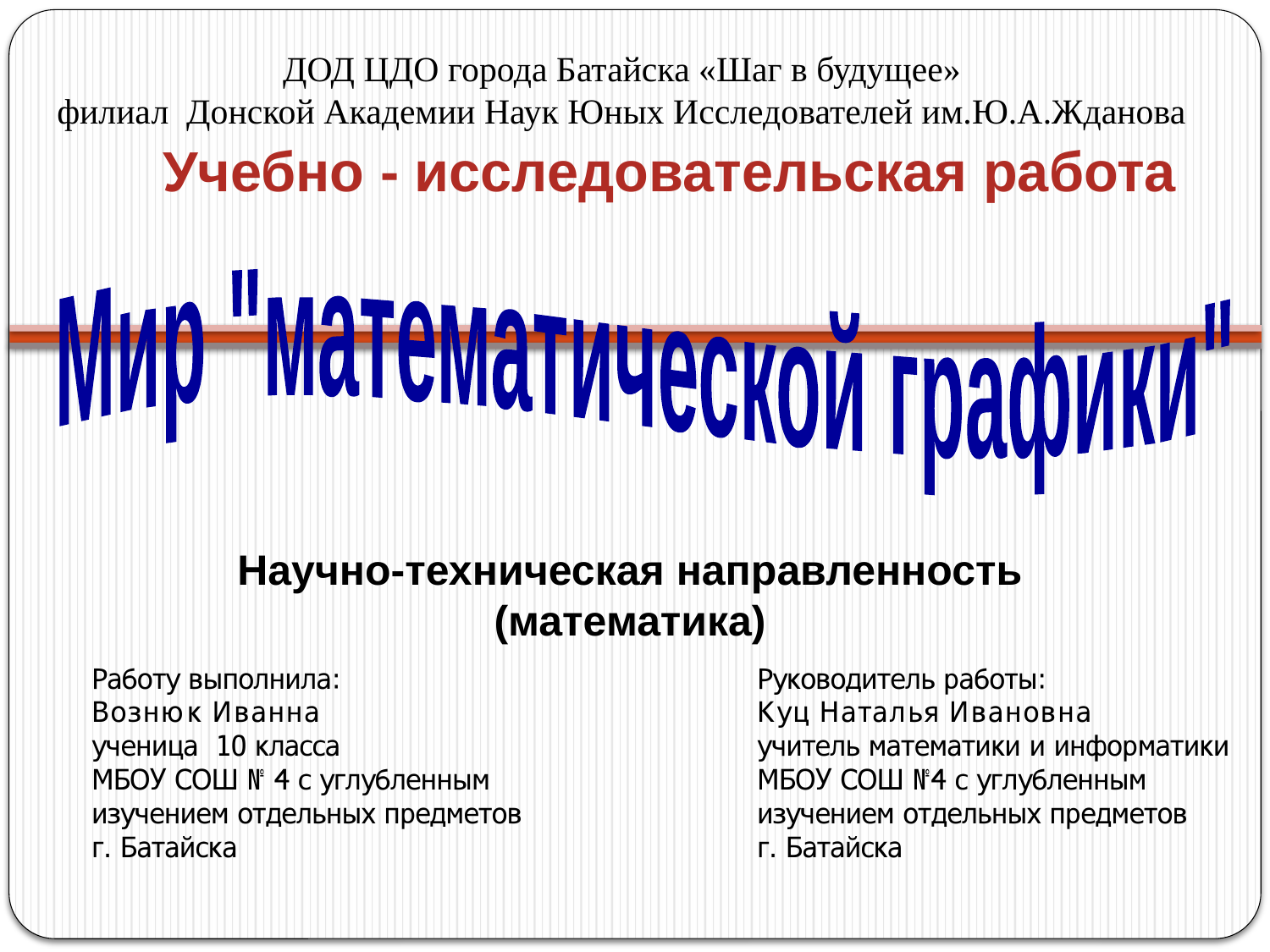

ДОД ЦДО города Батайска «Шаг в будущее»
филиал  Донской Академии Наук Юных Исследователей им.Ю.А.Жданова
Учебно - исследовательская работа
 Мир "математической графики"

Научно-техническая направленность (математика)

Работу выполнила:
Вознюк Иванна
ученица  10 класса
МБОУ СОШ № 4 с углубленным
изучением отдельных предметов
г. Батайска

Руководитель работы:
Куц Наталья Ивановна
учитель математики и информатики
МБОУ СОШ №4 с углубленным
изучением отдельных предметов
г. Батайска